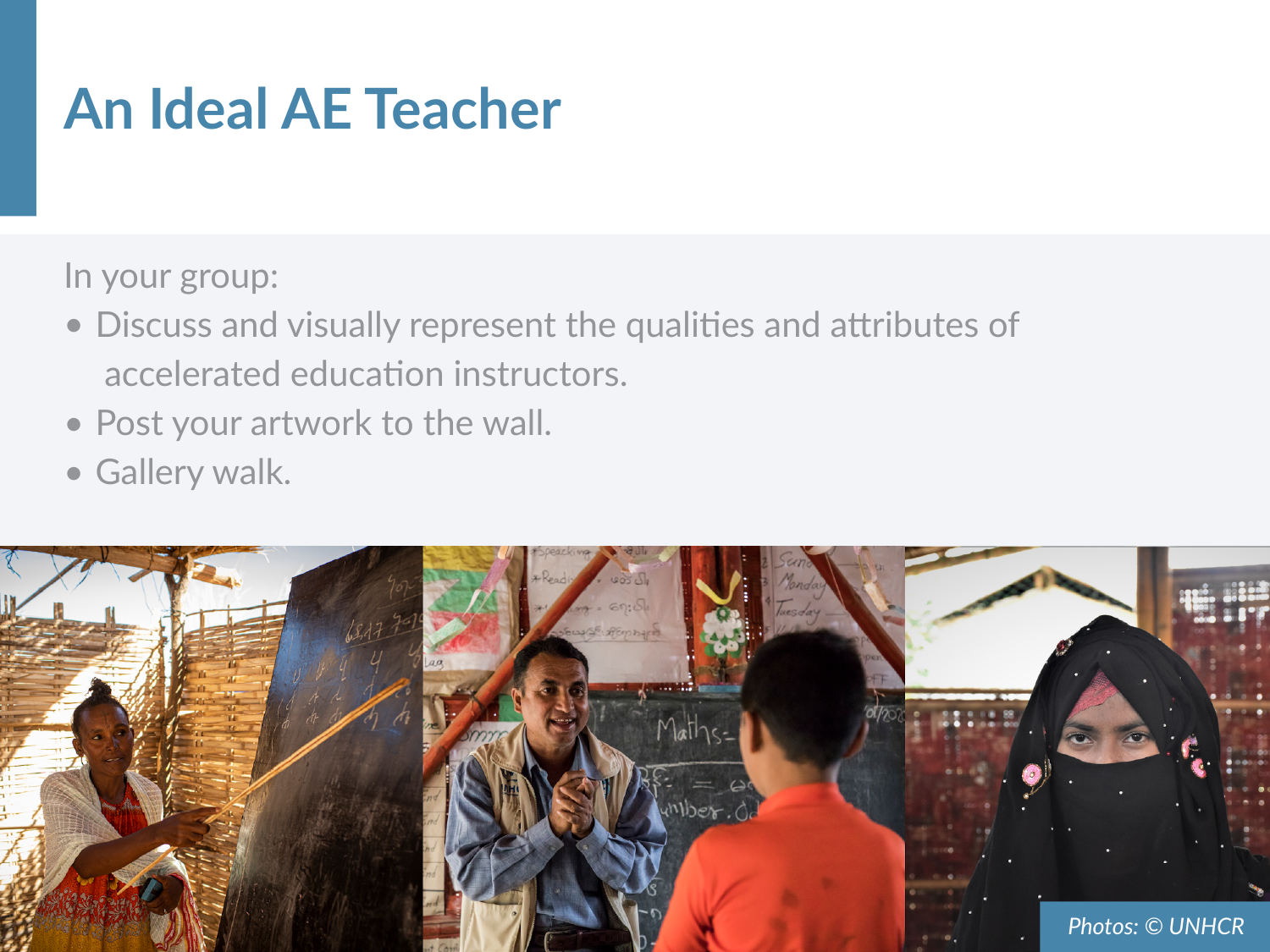

# An Ideal AE Teacher

In your group:
Discuss and visually represent the qualities and attributes of  accelerated education instructors.
Post your artwork to the wall.
Gallery walk.

Photos: © UNHCR